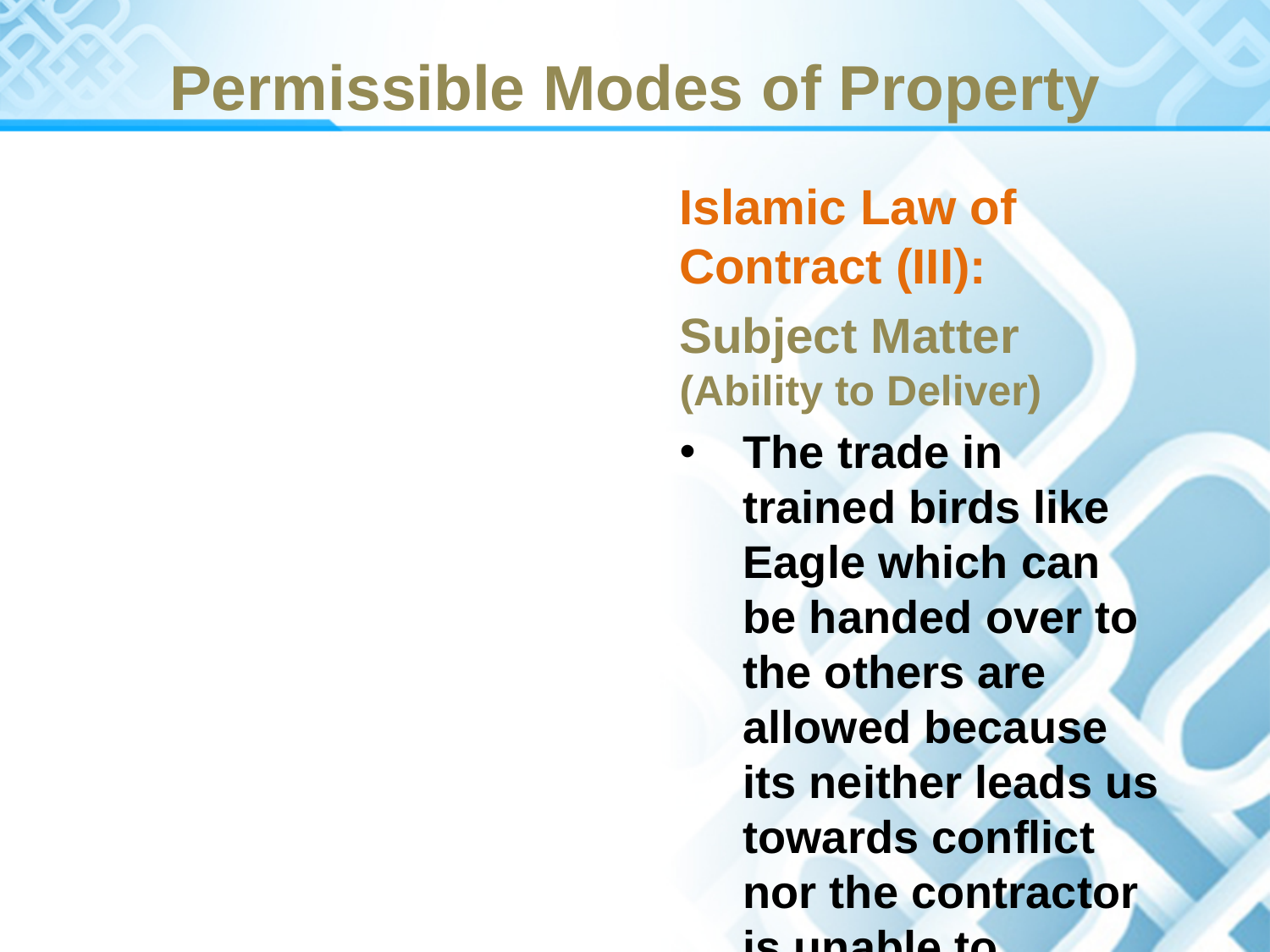

Permissible Modes of Property
Islamic Law of Contract (III):
Subject Matter (Ability to Deliver)
The trade in trained birds like Eagle which can be handed over to the others are allowed because its neither leads us towards conflict nor the contractor is unable to handover.